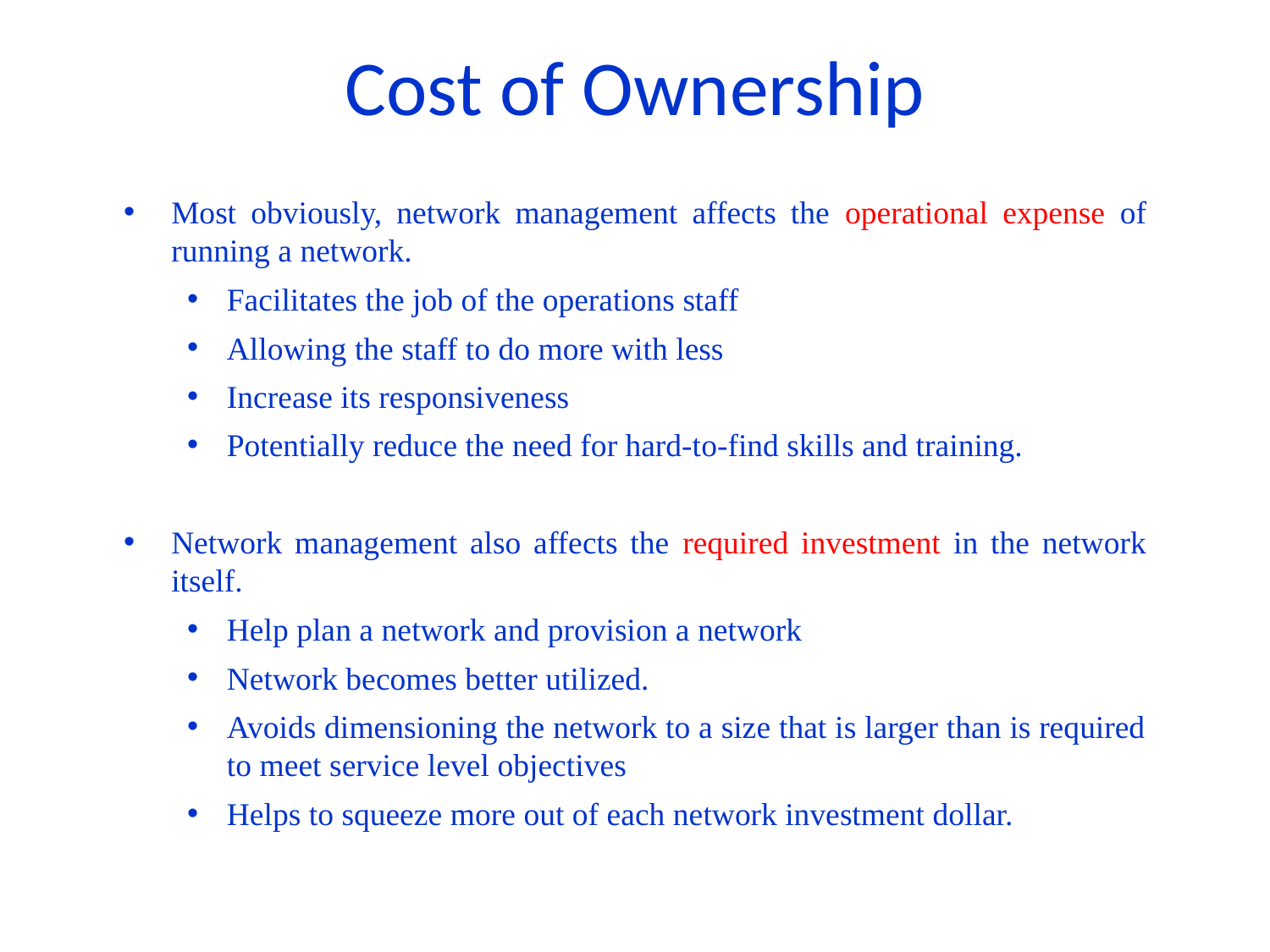

Cost of Ownership
Most obviously, network management affects the operational expense of running a network.
Facilitates the job of the operations staff
Allowing the staff to do more with less
Increase its responsiveness
Potentially reduce the need for hard-to-find skills and training.

Network management also affects the required investment in the network itself.
Help plan a network and provision a network
Network becomes better utilized.
Avoids dimensioning the network to a size that is larger than is required to meet service level objectives
Helps to squeeze more out of each network investment dollar.